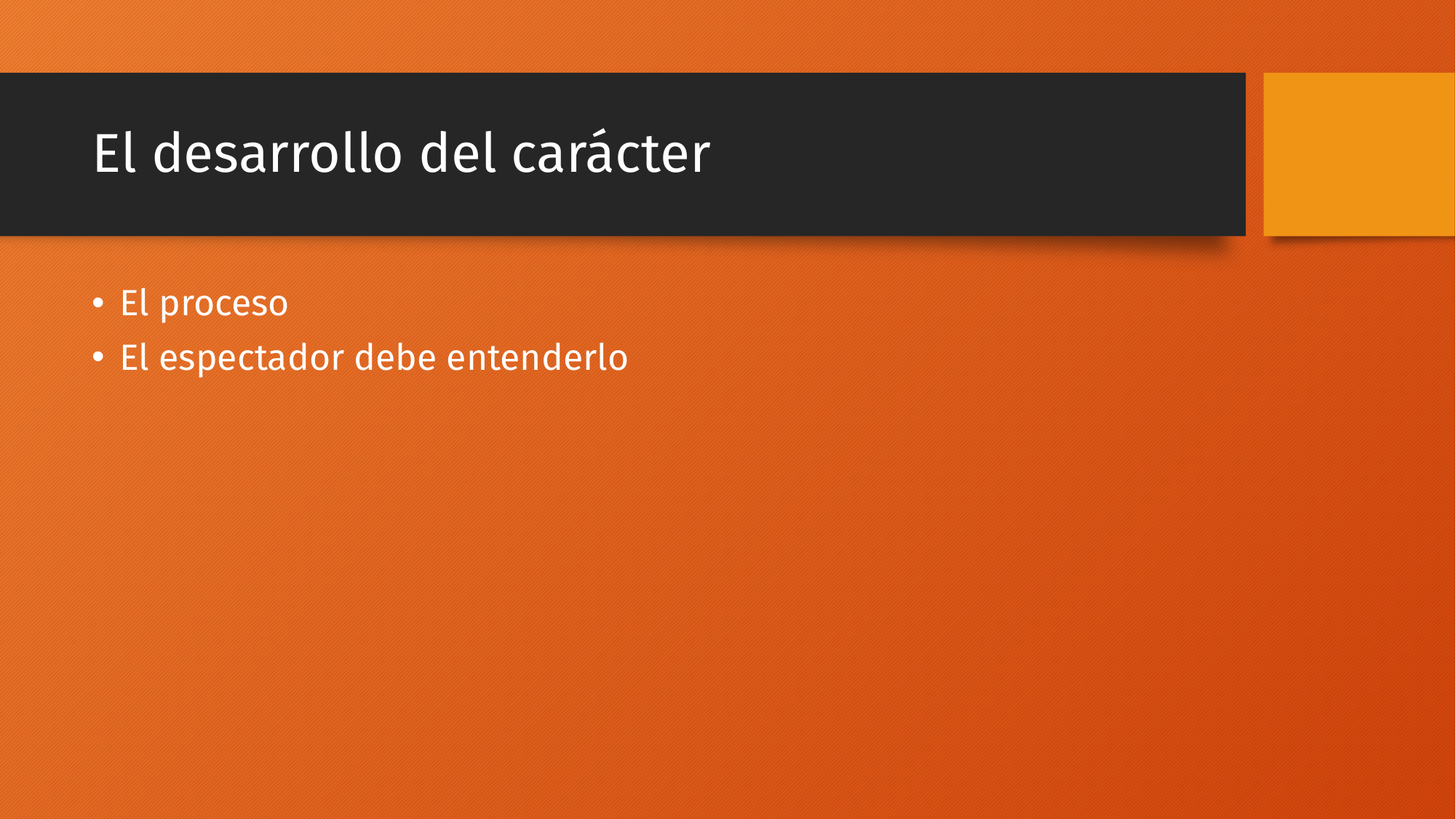

# El desarrollo del carácter
El proceso
El espectador debe entenderlo